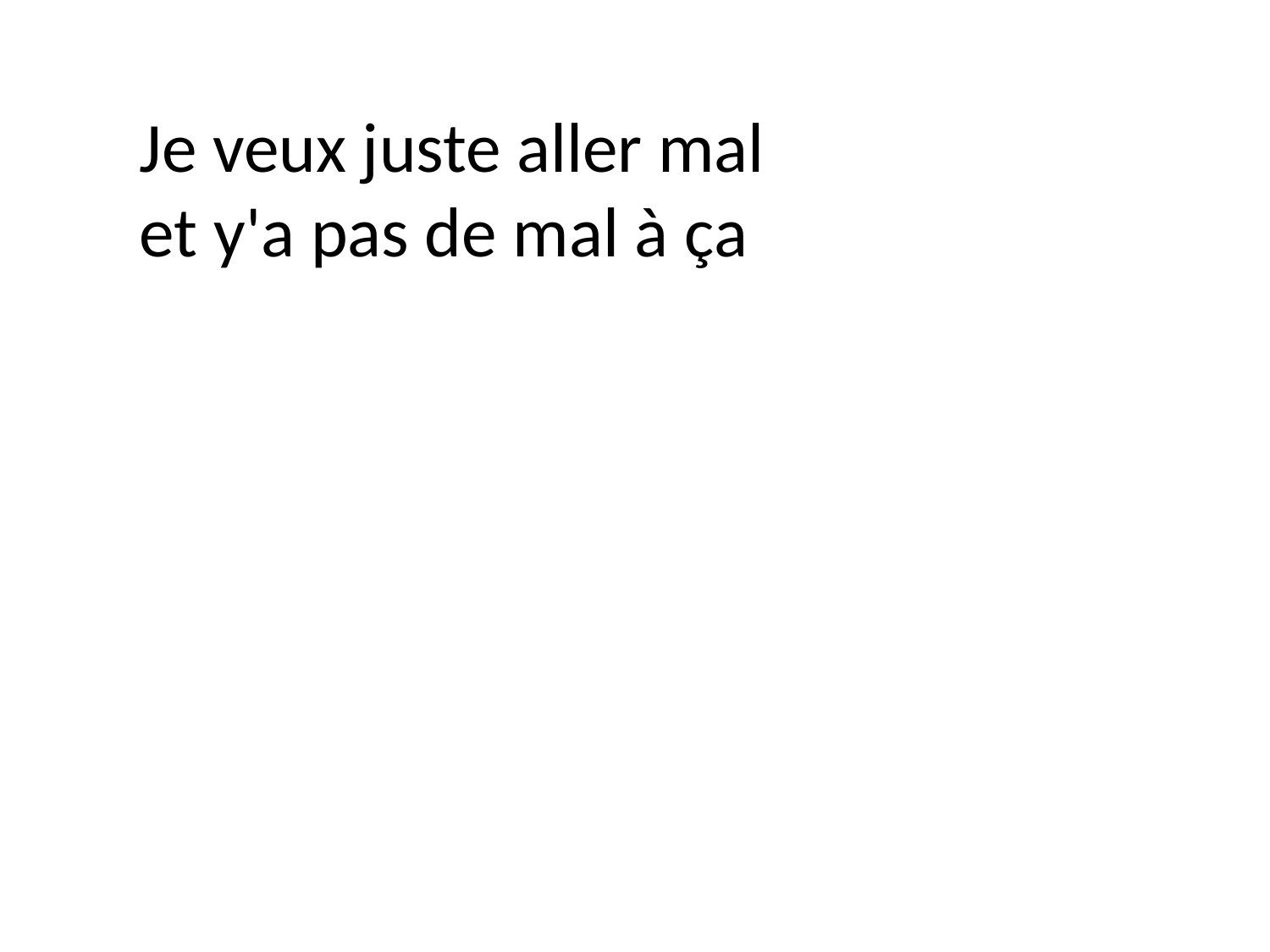

Je veux juste aller mal
et y'a pas de mal à ça